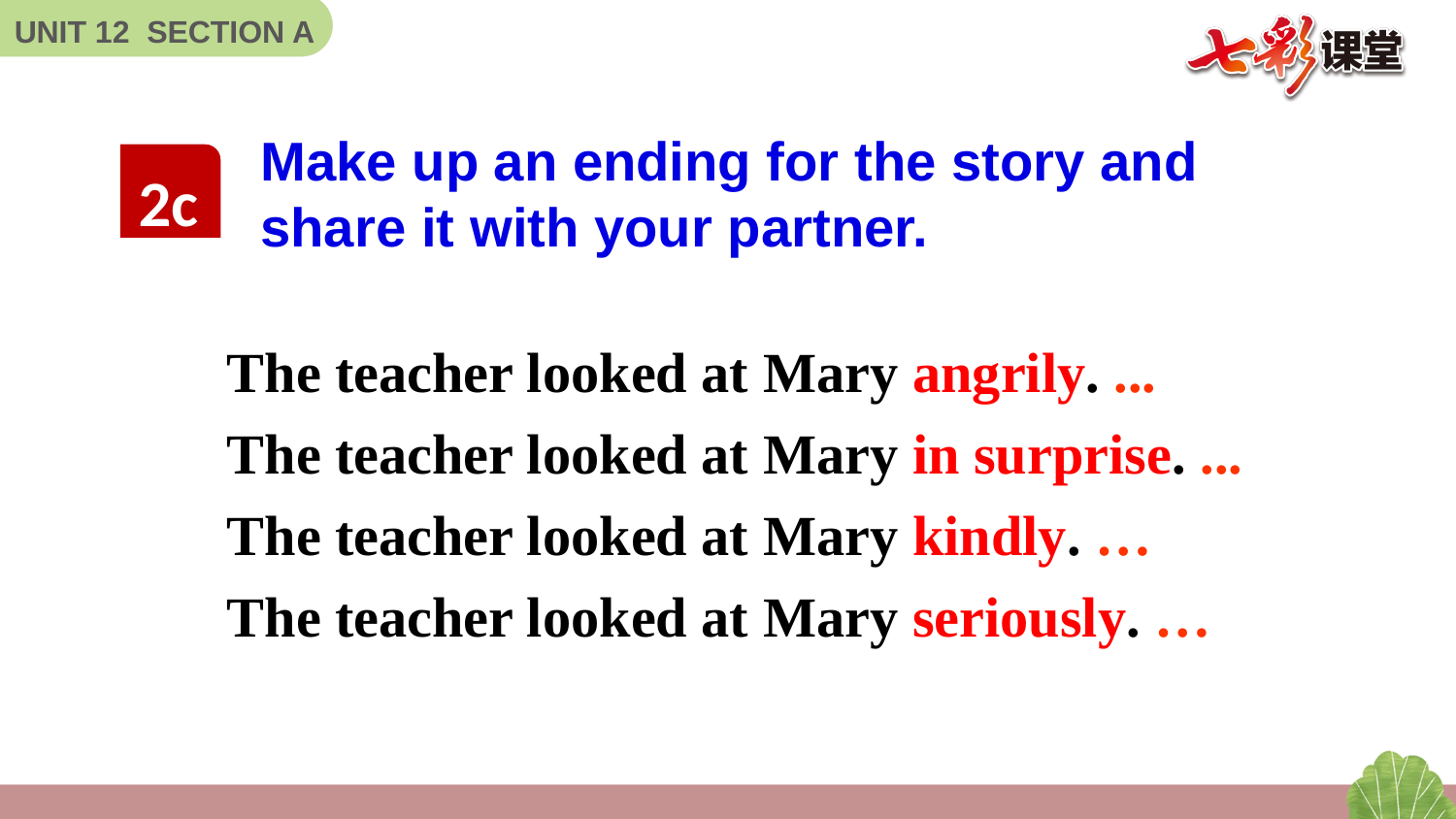

Make up an ending for the story and share it with your partner.
2c
The teacher looked at Mary angrily. ...
The teacher looked at Mary in surprise. ...
The teacher looked at Mary kindly. …
The teacher looked at Mary seriously. …